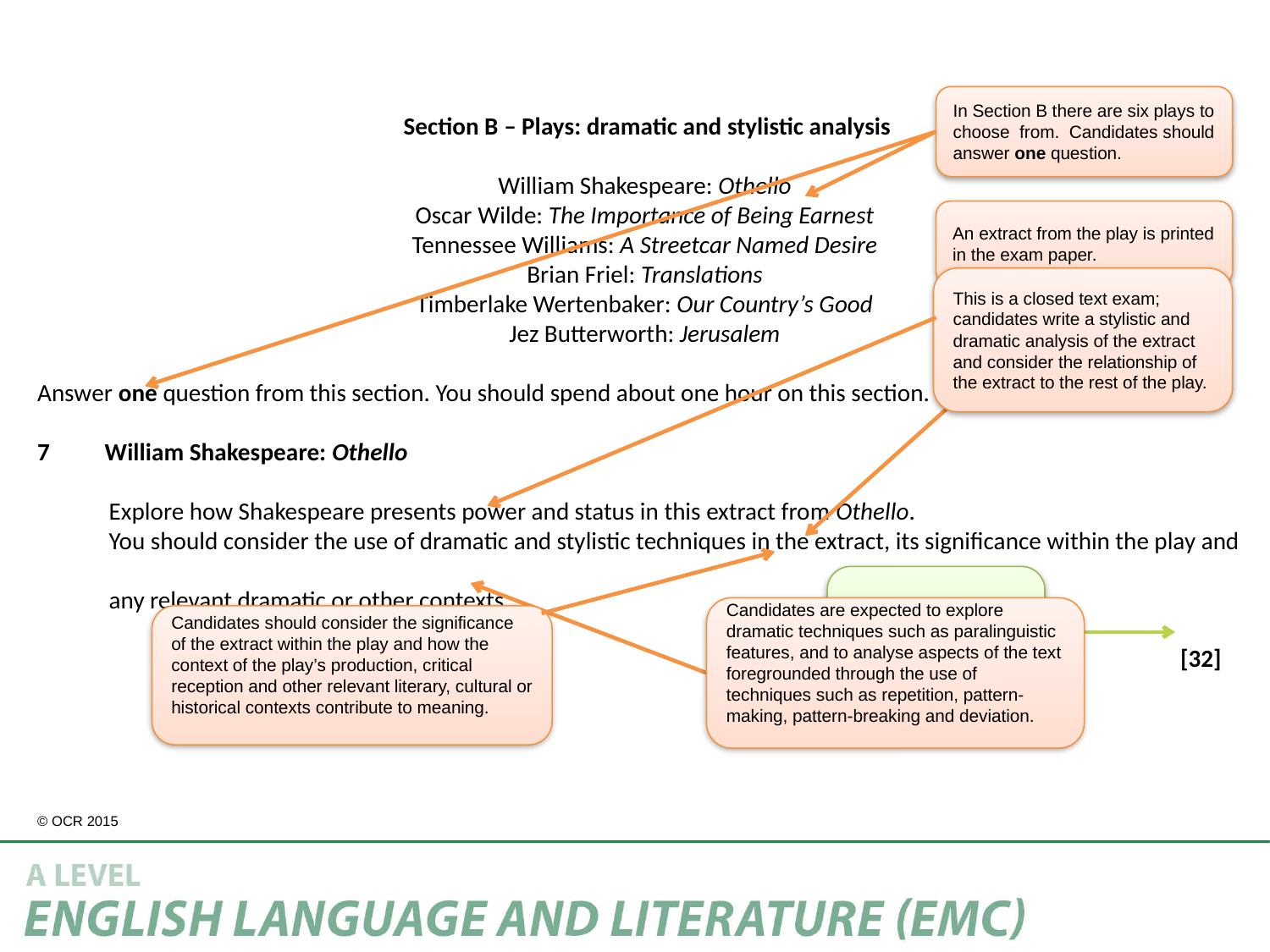

In Section B there are six plays to choose  from.  Candidates should answer one question.
Section B – Plays: dramatic and stylistic analysis

William Shakespeare: Othello
Oscar Wilde: The Importance of Being Earnest
Tennessee Williams: A Streetcar Named Desire
Brian Friel: Translations
Timberlake Wertenbaker: Our Country’s Good
Jez Butterworth: Jerusalem

Answer one question from this section. You should spend about one hour on this section.

7          William Shakespeare: Othello

             Explore how Shakespeare presents power and status in this extract from Othello.
             You should consider the use of dramatic and stylistic techniques in the extract, its significance within the play and
             any relevant dramatic or other contexts.

									[32]

An extract from the play is printed in the exam paper.
This is a closed text exam; candidates write a stylistic and dramatic analysis of the extract and consider the relationship of the extract to the rest of the play.
AO1: 5%
AO2: 6%
AO3: 5%
16% of total A level

Candidates are expected to explore
dramatic techniques such as paralinguistic features, and to analyse aspects of the text foregrounded through the use of techniques such as repetition, pattern-making, pattern-breaking and deviation.

Candidates should consider the significance of the extract within the play and how the context of the play’s production, critical reception and other relevant literary, cultural or historical contexts contribute to meaning.